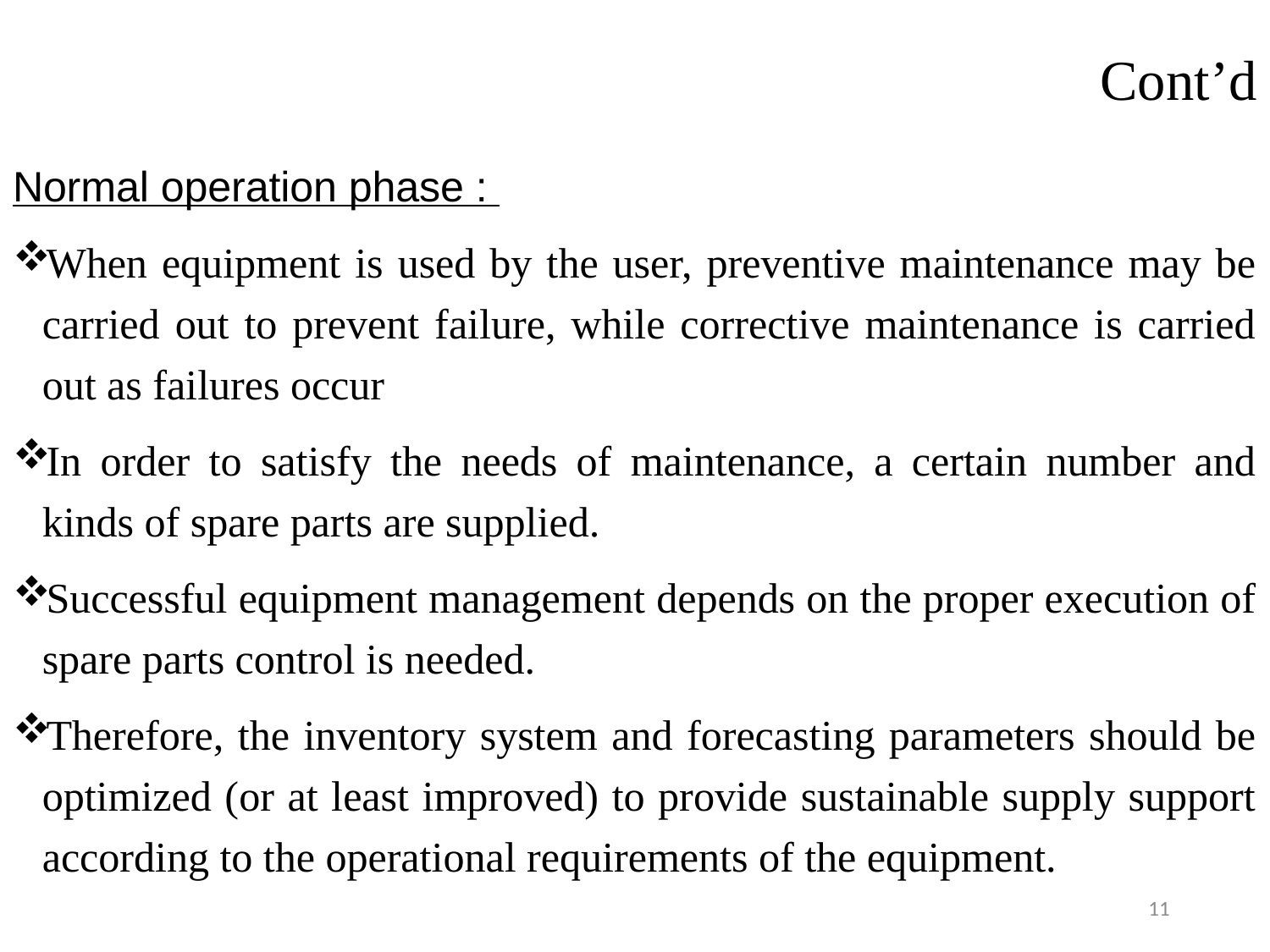

# Cont’d
Normal operation phase :
When equipment is used by the user, preventive maintenance may be carried out to prevent failure, while corrective maintenance is carried out as failures occur
In order to satisfy the needs of maintenance, a certain number and kinds of spare parts are supplied.
Successful equipment management depends on the proper execution of spare parts control is needed.
Therefore, the inventory system and forecasting parameters should be optimized (or at least improved) to provide sustainable supply support according to the operational requirements of the equipment.
11